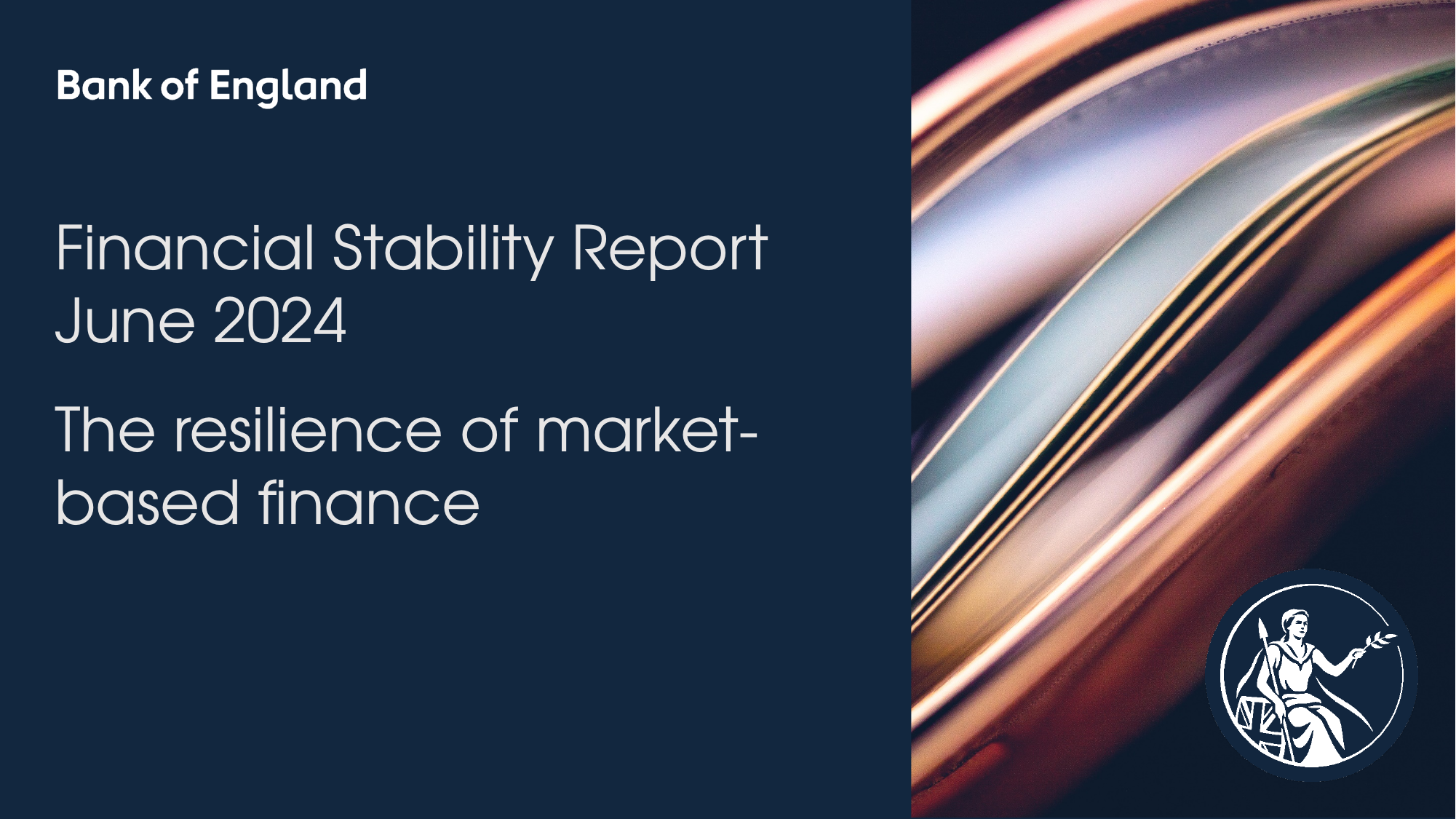

Financial Stability Report
June 2024
The resilience of market-based finance